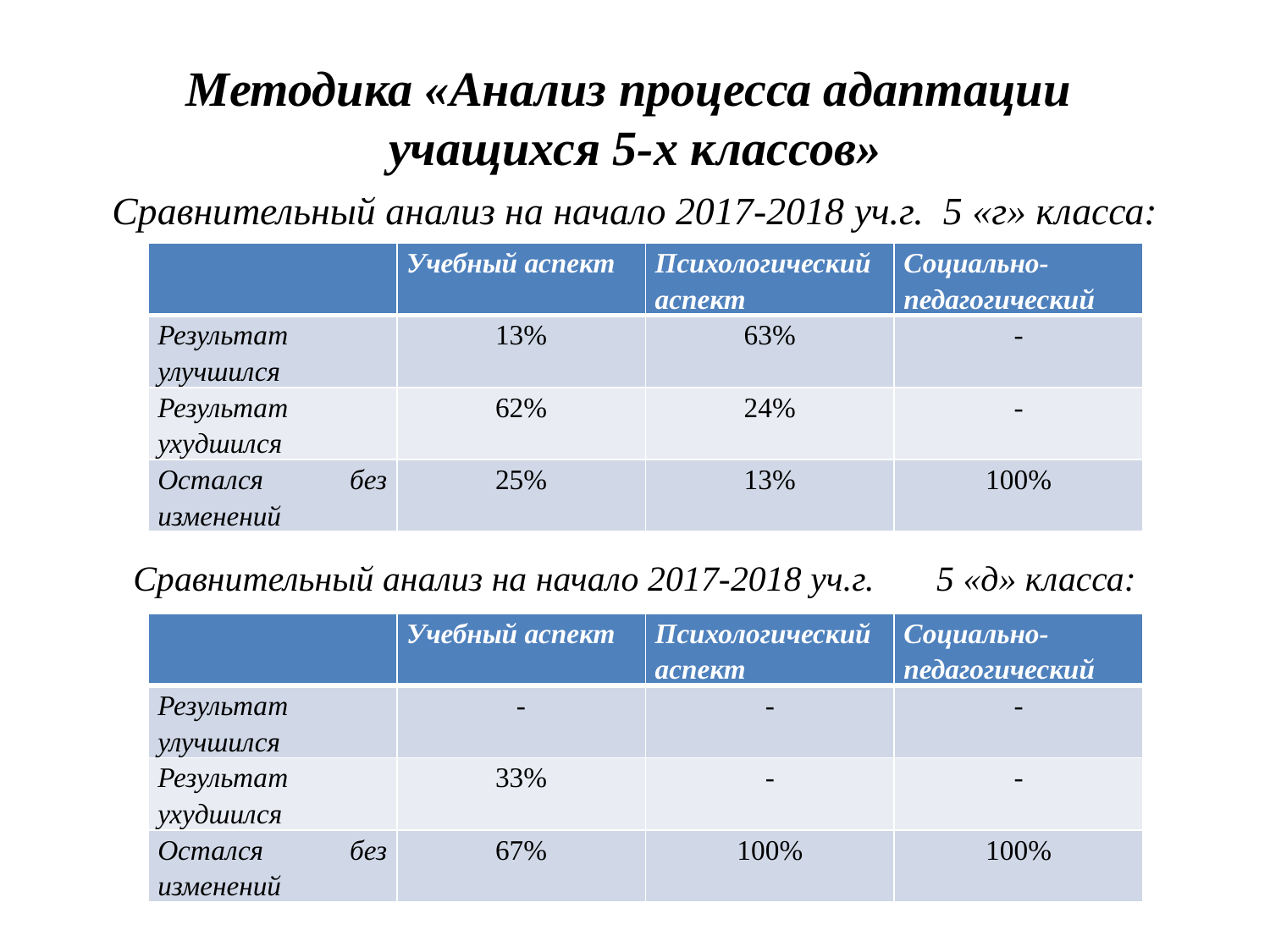

# Методика «Анализ процесса адаптации учащихся 5-х классов»
Сравнительный анализ на начало 2017-2018 уч.г.  5 «г» класса:

Сравнительный анализ на начало 2017-2018 уч.г.       5 «д» класса:

|  | Учебный аспект | Психологический аспект | Социально-педагогический |
| --- | --- | --- | --- |
| Результат улучшился | 13% | 63% | - |
| Результат ухудшился | 62% | 24% | - |
| Остался без изменений | 25% | 13% | 100% |
|  | Учебный аспект | Психологический аспект | Социально-педагогический |
| --- | --- | --- | --- |
| Результат улучшился | - | - | - |
| Результат ухудшился | 33% | - | - |
| Остался без изменений | 67% | 100% | 100% |